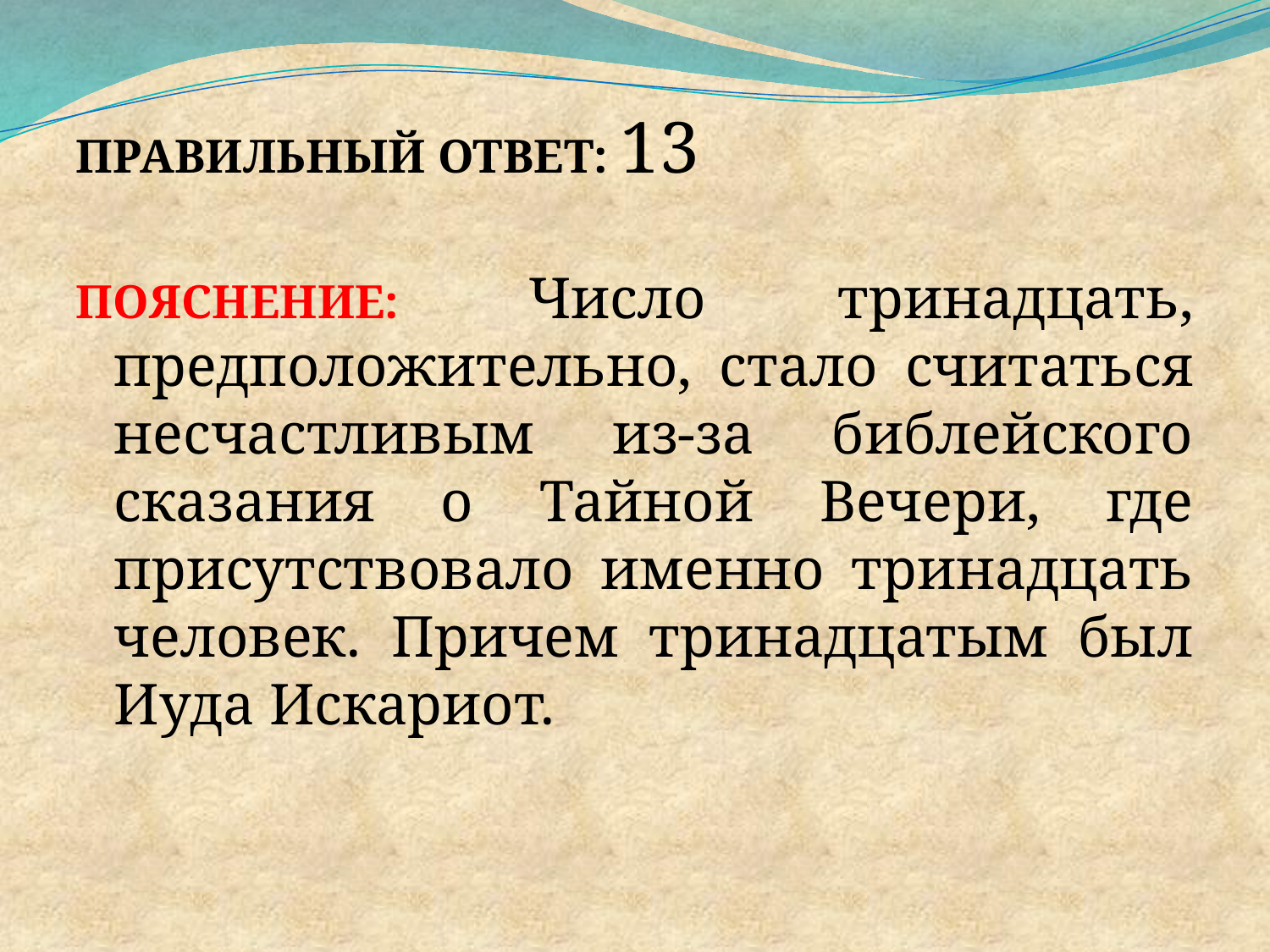

ПРАВИЛЬНЫЙ ОТВЕТ: 13

ПОЯСНЕНИЕ: Число тринадцать, предположительно, стало считаться несчастливым из-за библейского сказания о Тайной Вечери, где присутствовало именно тринадцать человек. Причем тринадцатым был Иуда Искариот.